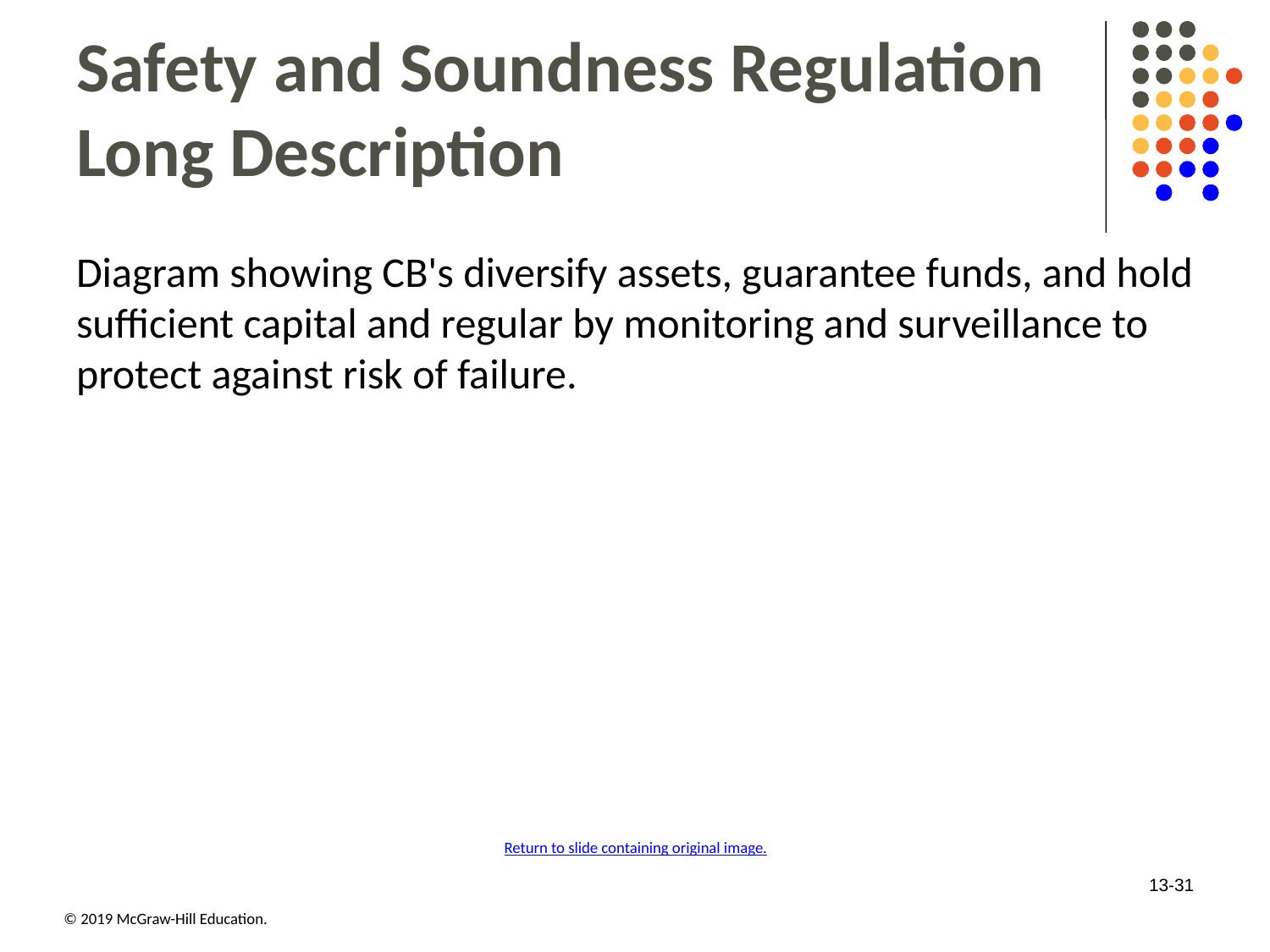

# Safety and Soundness Regulation Long Description
Diagram showing CB's diversify assets, guarantee funds, and hold sufficient capital and regular by monitoring and surveillance to protect against risk of failure.
Return to slide containing original image.
13-31